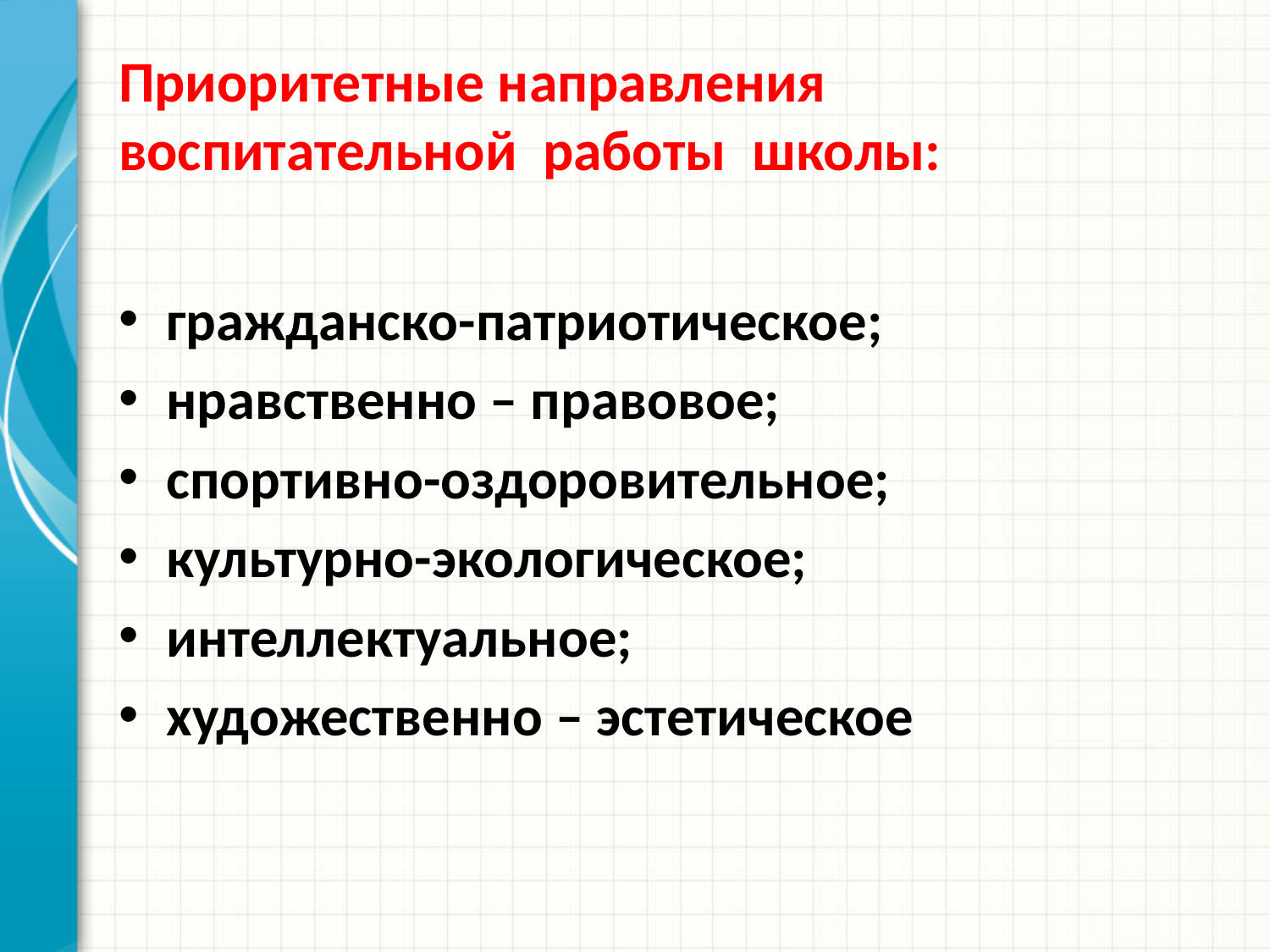

# Приоритетные направления воспитательной  работы  школы:
гражданско-патриотическое;
нравственно – правовое;
спортивно-оздоровительное;
культурно-экологическое;
интеллектуальное;
художественно – эстетическое